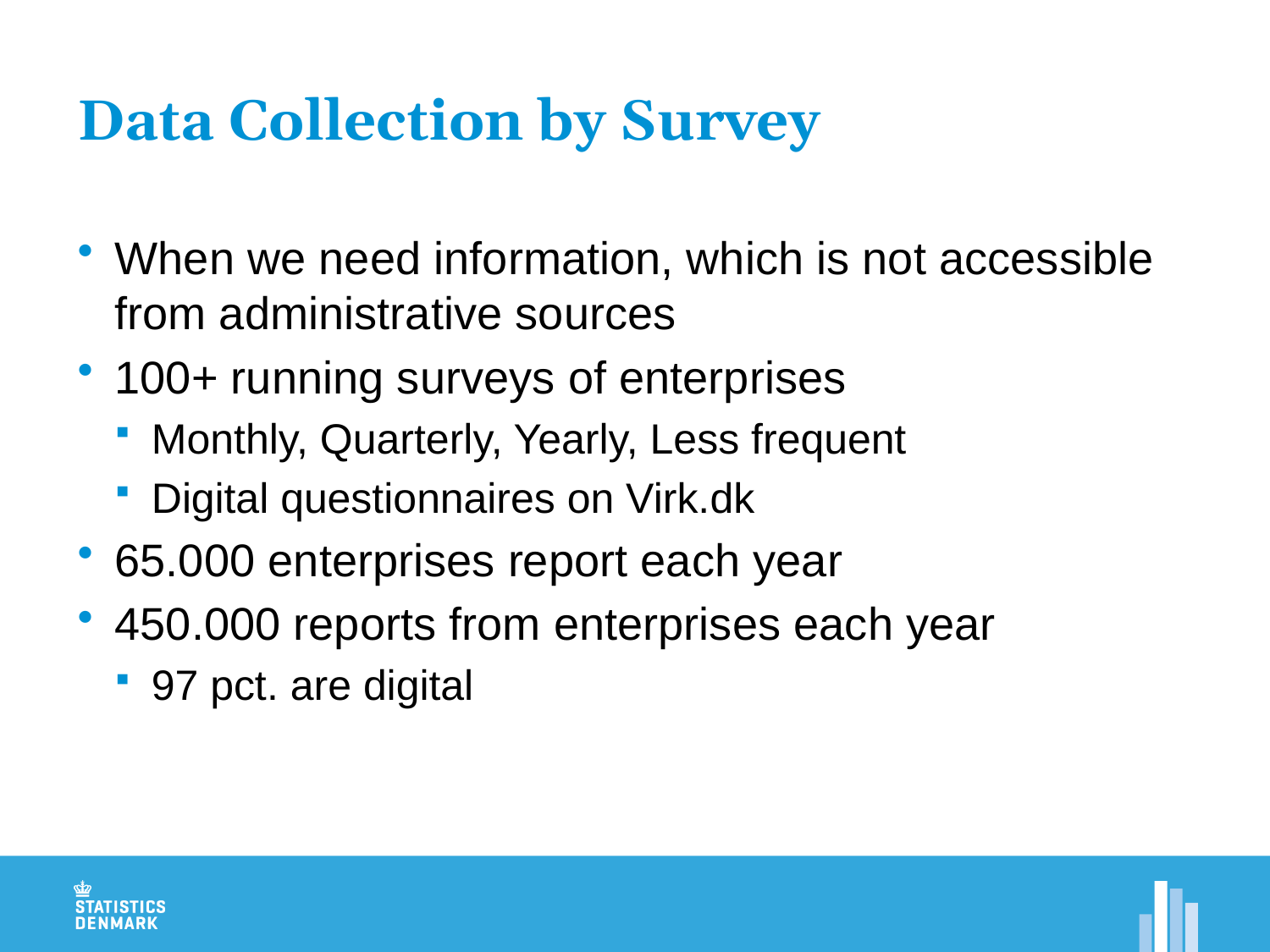

# Data Collection by Survey
When we need information, which is not accessible from administrative sources
100+ running surveys of enterprises
Monthly, Quarterly, Yearly, Less frequent
Digital questionnaires on Virk.dk
65.000 enterprises report each year
450.000 reports from enterprises each year
97 pct. are digital